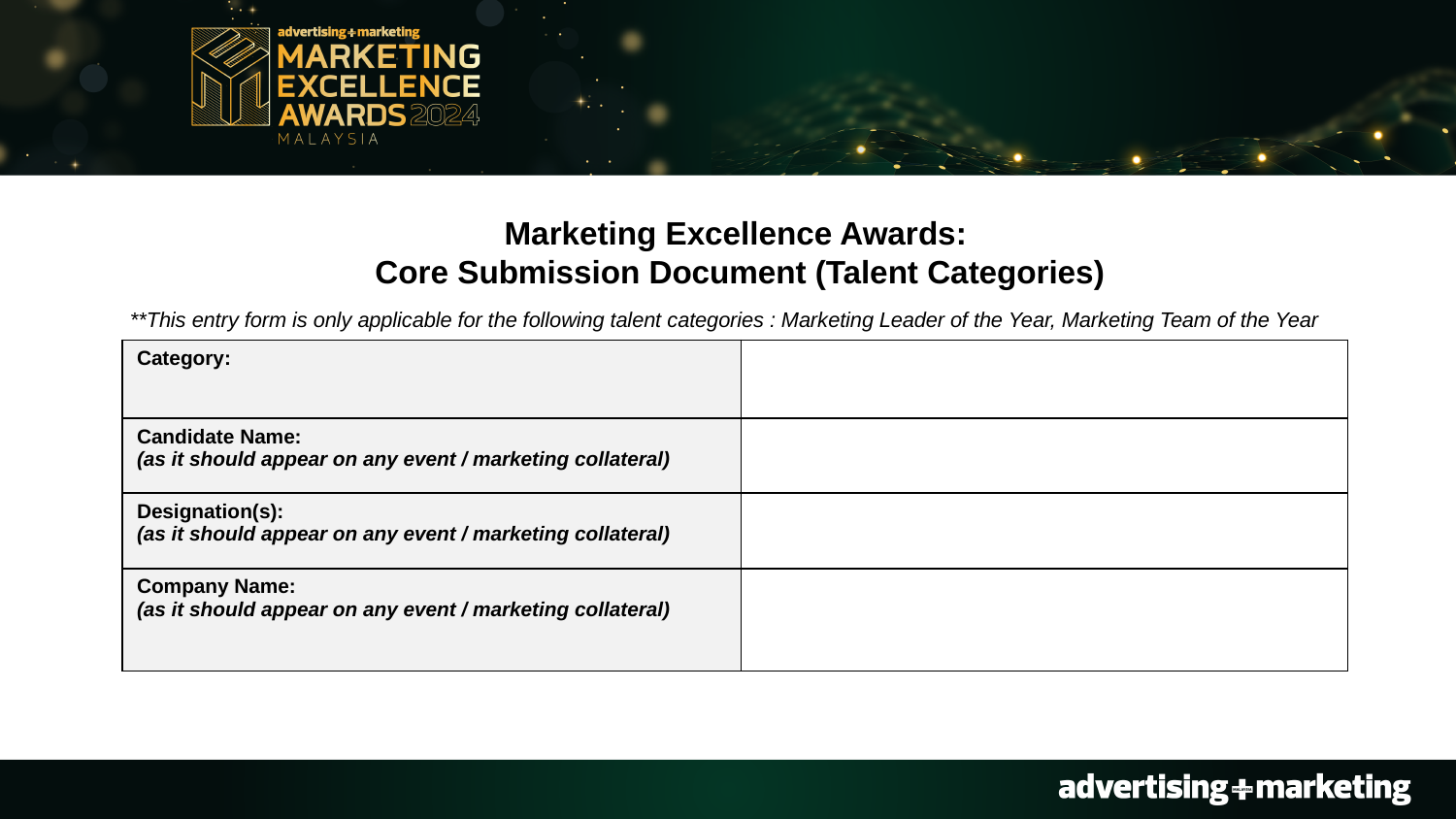

Marketing Excellence Awards:
Core Submission Document (Talent Categories)
**This entry form is only applicable for the following talent categories : Marketing Leader of the Year, Marketing Team of the Year
| Category: |  |
| --- | --- |
| Candidate Name: (as it should appear on any event / marketing collateral) |  |
| Designation(s): (as it should appear on any event / marketing collateral) |  |
| Company Name: (as it should appear on any event / marketing collateral) |  |